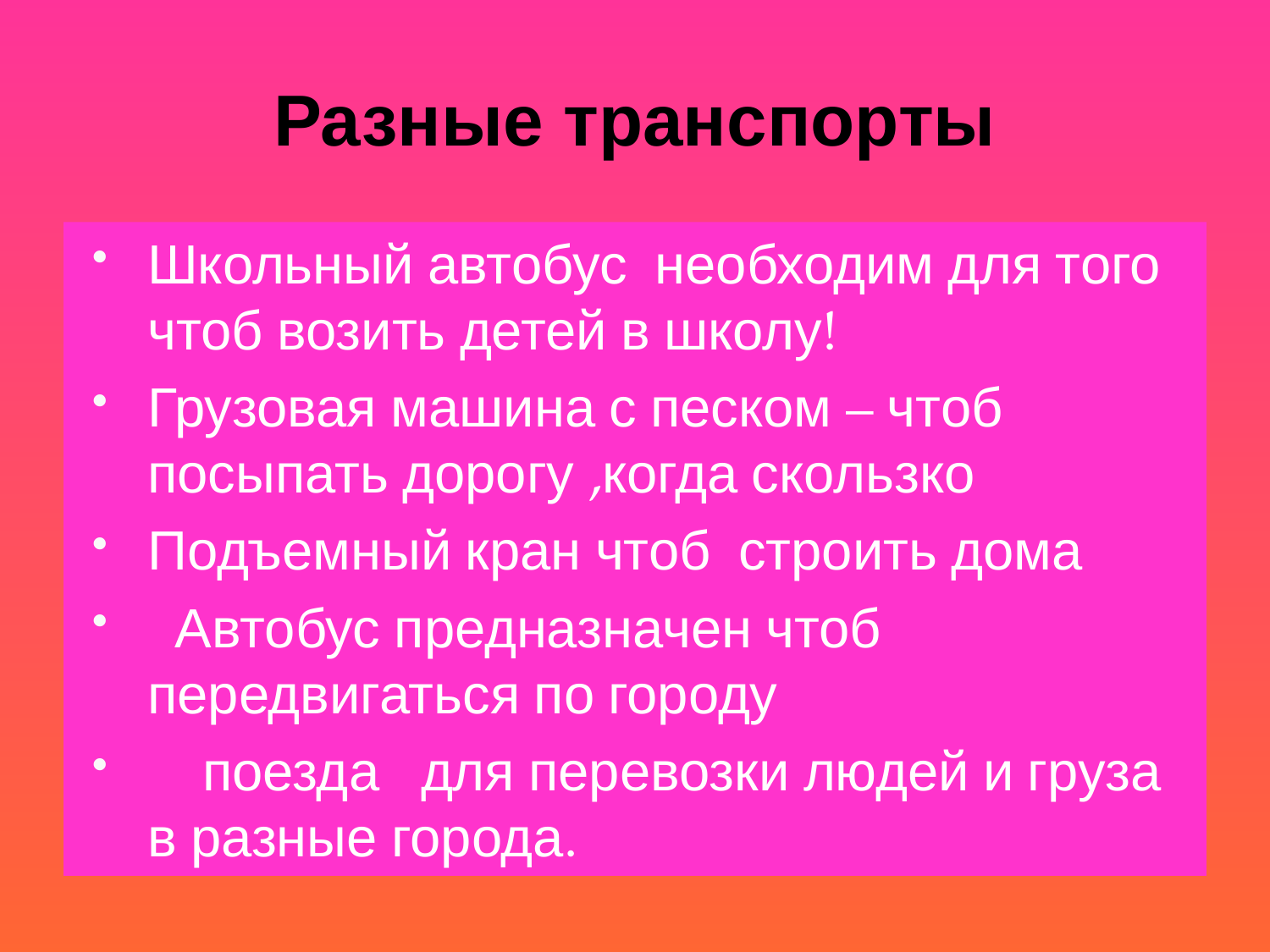

# Разные транспорты
Школьный автобус  необходим для того чтоб возить детей в школу!
Грузовая машина с песком – чтоб посыпать дорогу ,когда скользко
Подъемный кран чтоб  строить дома
  Автобус предназначен чтоб  передвигаться по городу
    поезда   для перевозки людей и груза в разные города.